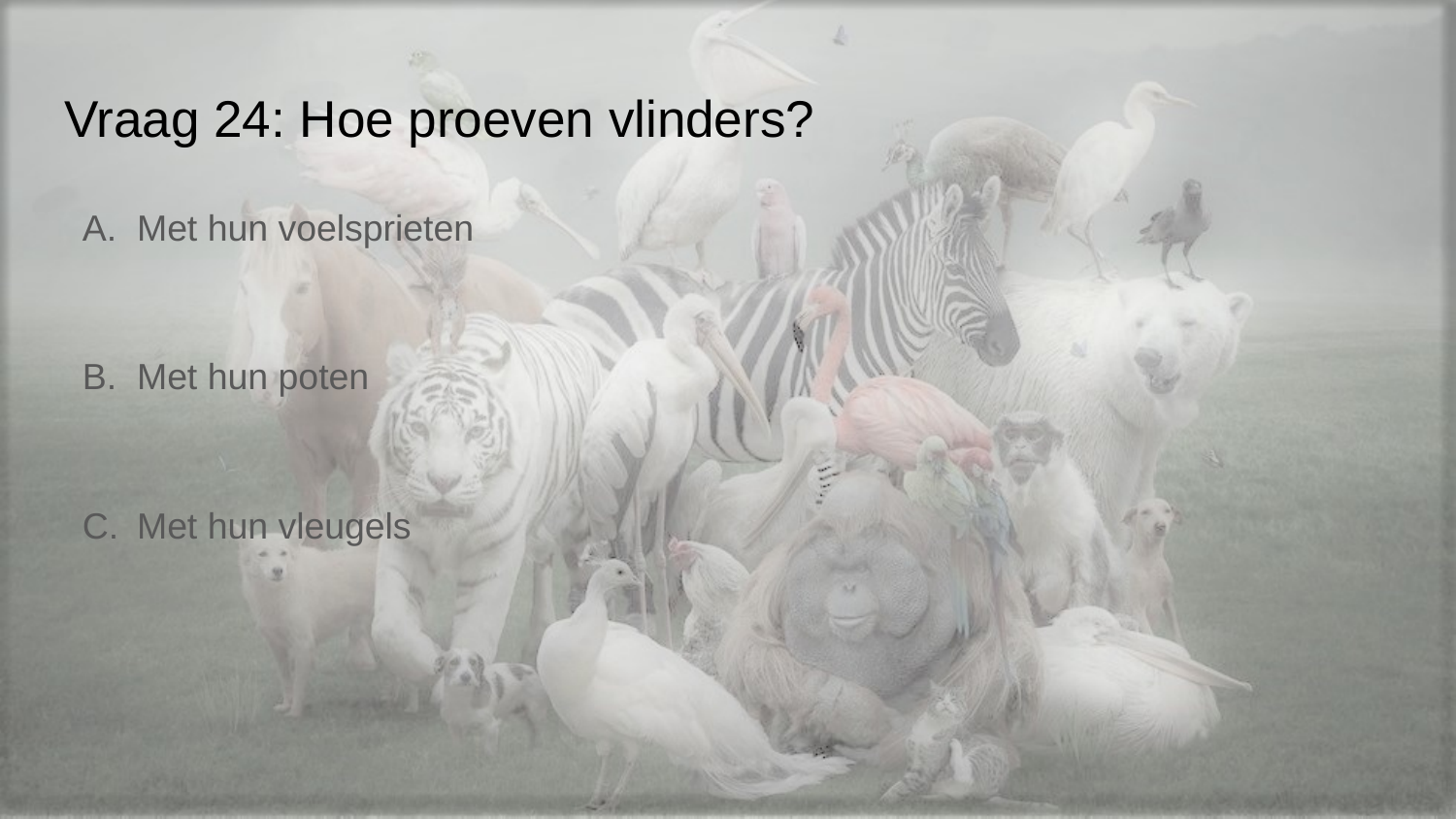

# Vraag 24: Hoe proeven vlinders?
Met hun voelsprieten

Met hun poten

Met hun vleugels